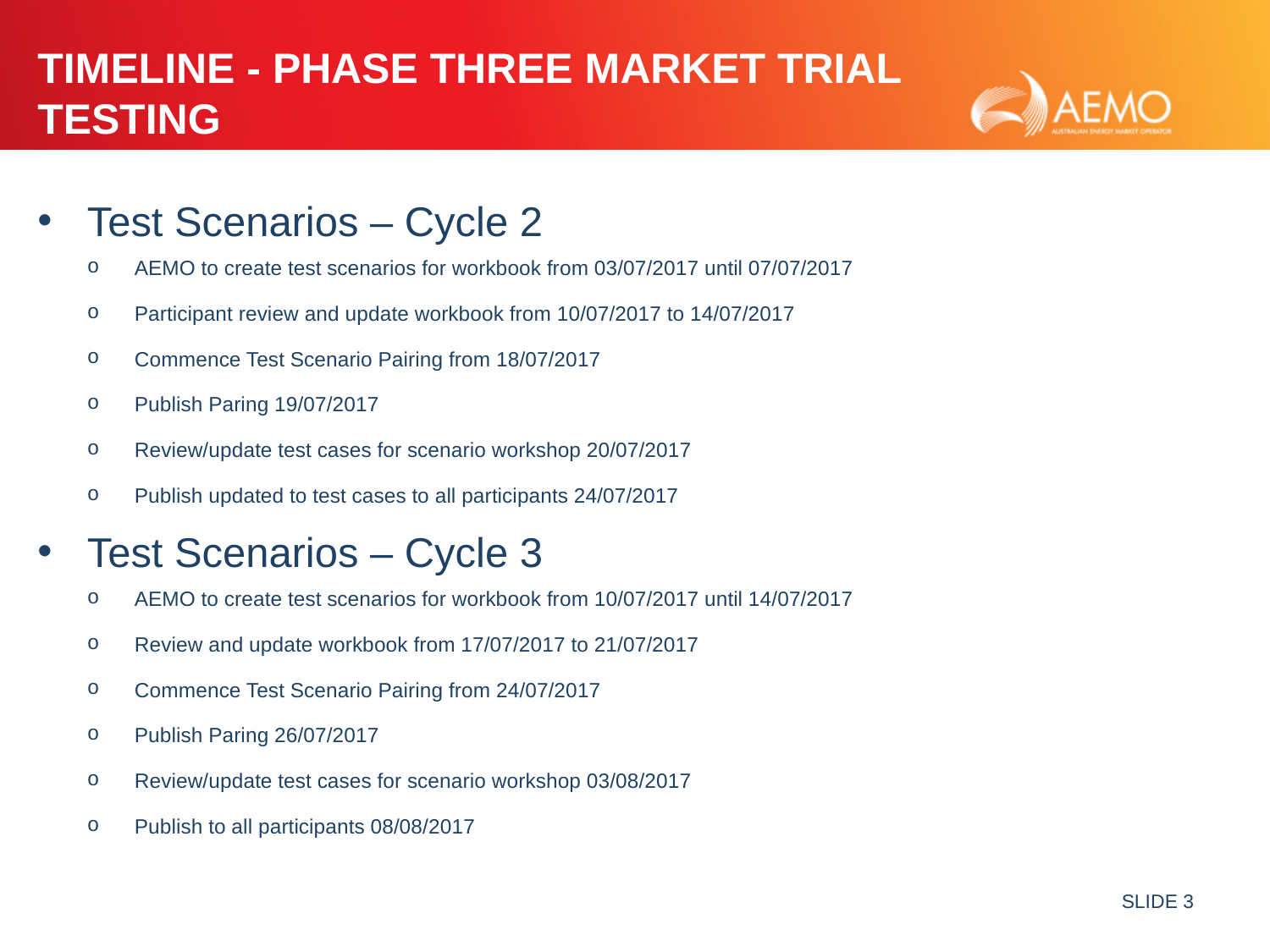

# Timeline - Phase Three Market Trial Testing
Test Scenarios – Cycle 2
AEMO to create test scenarios for workbook from 03/07/2017 until 07/07/2017
Participant review and update workbook from 10/07/2017 to 14/07/2017
Commence Test Scenario Pairing from 18/07/2017
Publish Paring 19/07/2017
Review/update test cases for scenario workshop 20/07/2017
Publish updated to test cases to all participants 24/07/2017
Test Scenarios – Cycle 3
AEMO to create test scenarios for workbook from 10/07/2017 until 14/07/2017
Review and update workbook from 17/07/2017 to 21/07/2017
Commence Test Scenario Pairing from 24/07/2017
Publish Paring 26/07/2017
Review/update test cases for scenario workshop 03/08/2017
Publish to all participants 08/08/2017